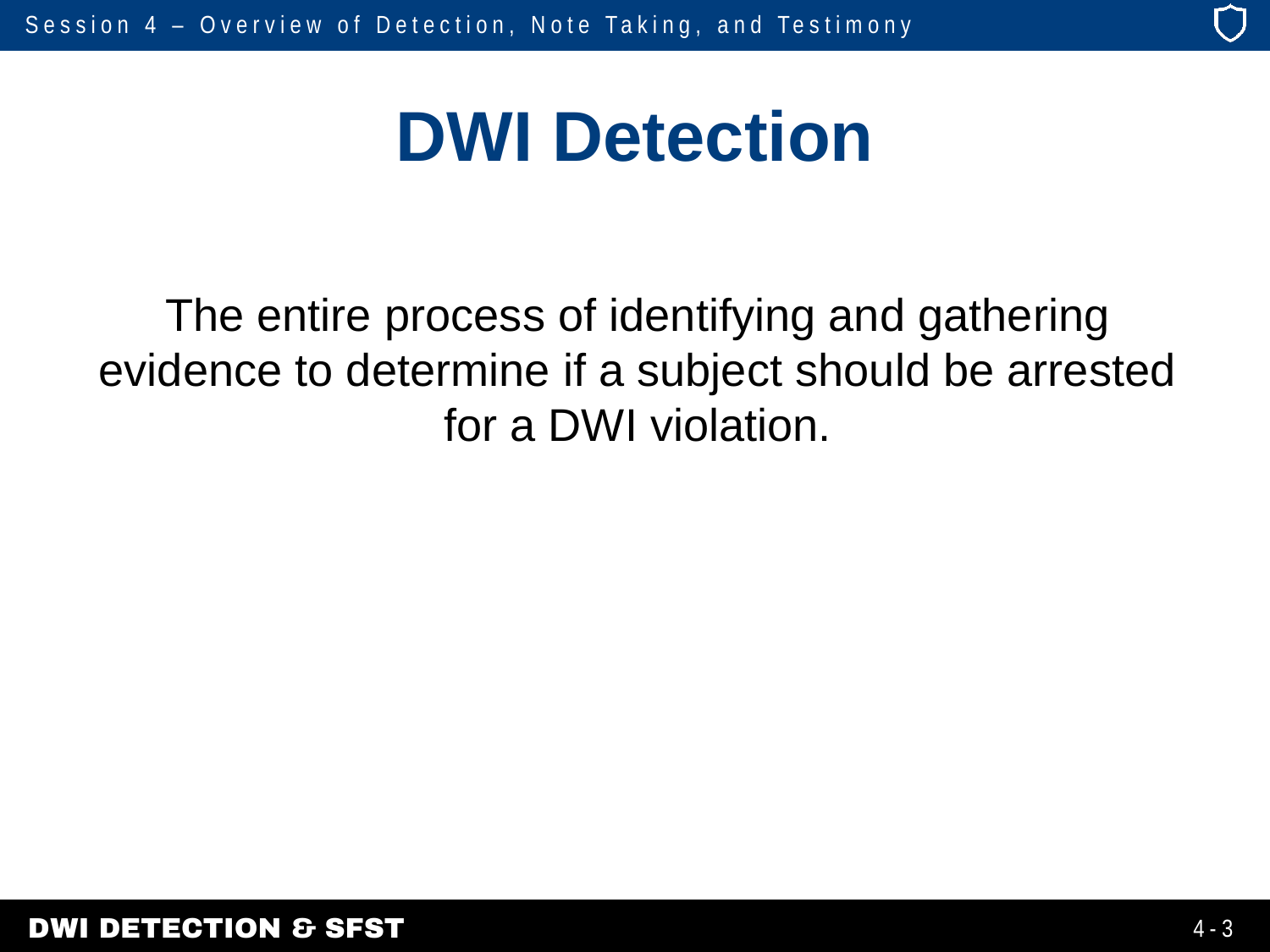

# DWI Detection
The entire process of identifying and gathering evidence to determine if a subject should be arrested for a DWI violation.

4-3